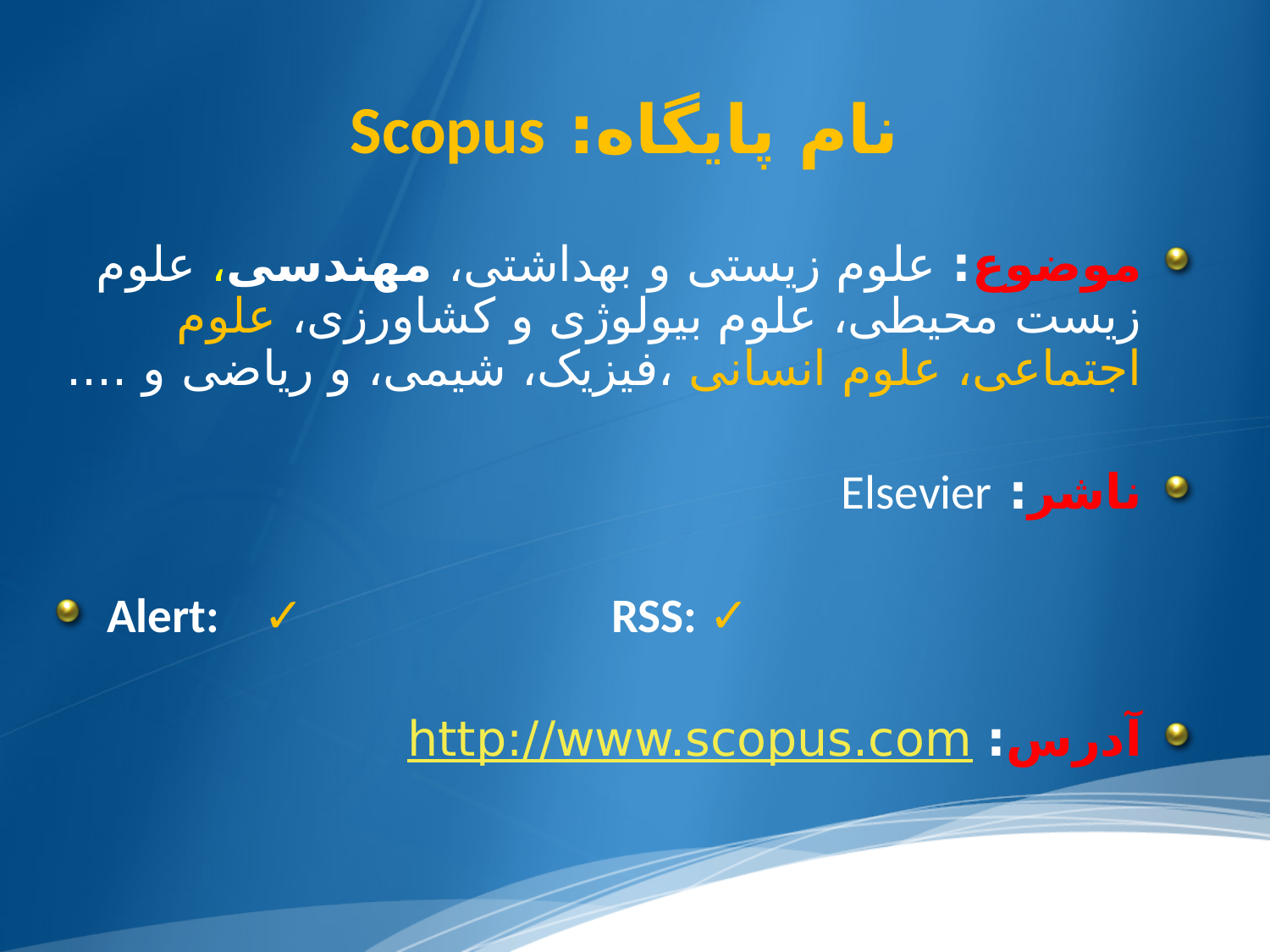

نام پایگاه: Scopus

موضوع: علوم زیستی و بهداشتی، مهندسی، علوم زیست محیطی، علوم بیولوژی و کشاورزی، علوم اجتماعی، علوم انسانی ،فیزیک، شیمی، و ریاضی و ....

ناشر: Elsevier

Alert:    ✓                            RSS: ✓

آدرس: http://www.scopus.com